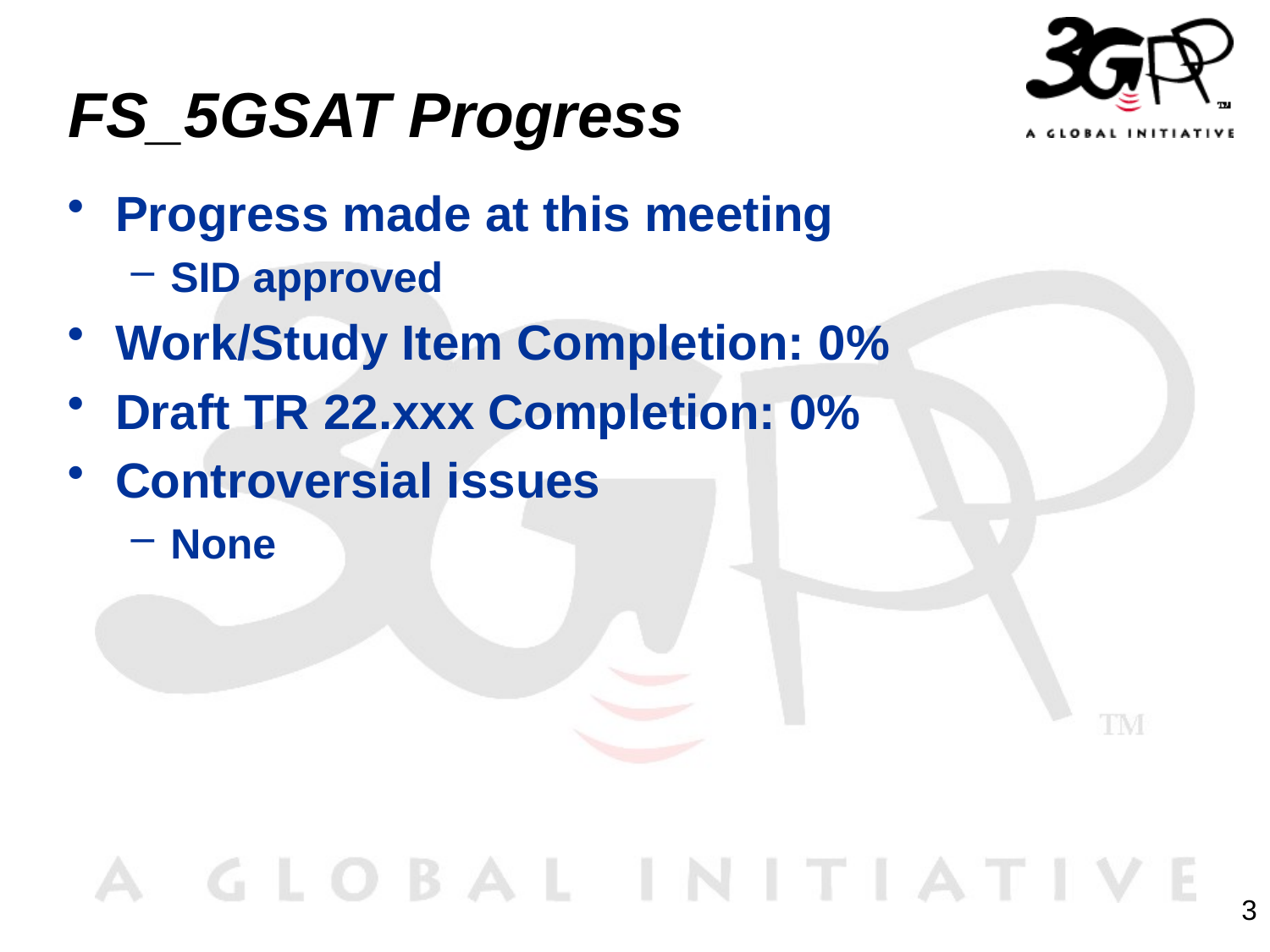

# FS_5GSAT Progress
Progress made at this meeting
SID approved
Work/Study Item Completion: 0%
Draft TR 22.xxx Completion: 0%
Controversial issues
None
3